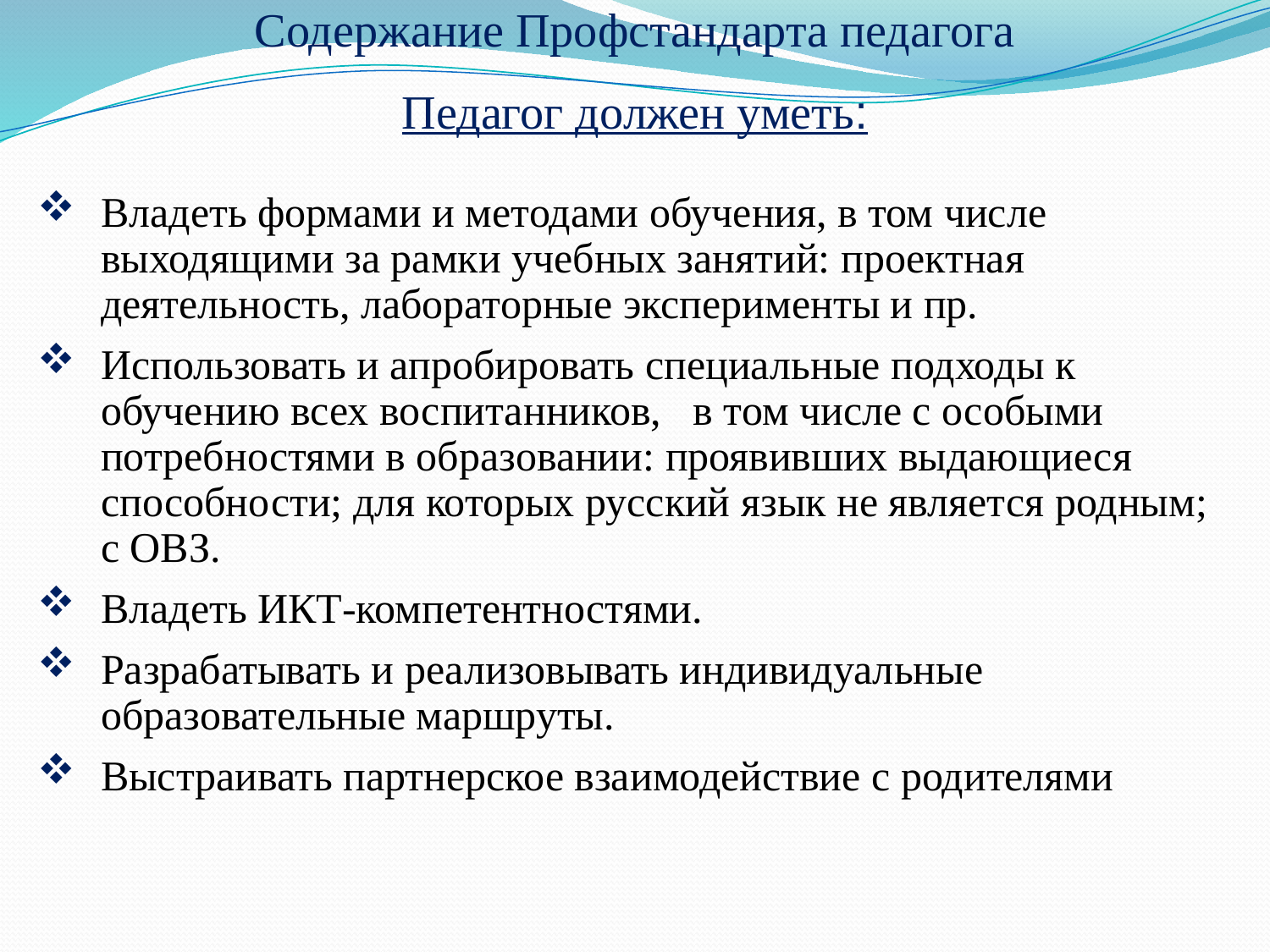

Содержание Профстандарта педагога

Педагог должен уметь:

Владеть формами и методами обучения, в том числе выходящими за рамки учебных занятий: проектная деятельность, лабораторные эксперименты и пр.

Использовать и апробировать специальные подходы к обучению всех воспитанников,   в том числе с особыми потребностями в образовании: проявивших выдающиеся способности; для которых русский язык не является родным; с ОВЗ.

Владеть ИКТ-компетентностями.

Разрабатывать и реализовывать индивидуальные образовательные маршруты.

Выстраивать партнерское взаимодействие с родителями